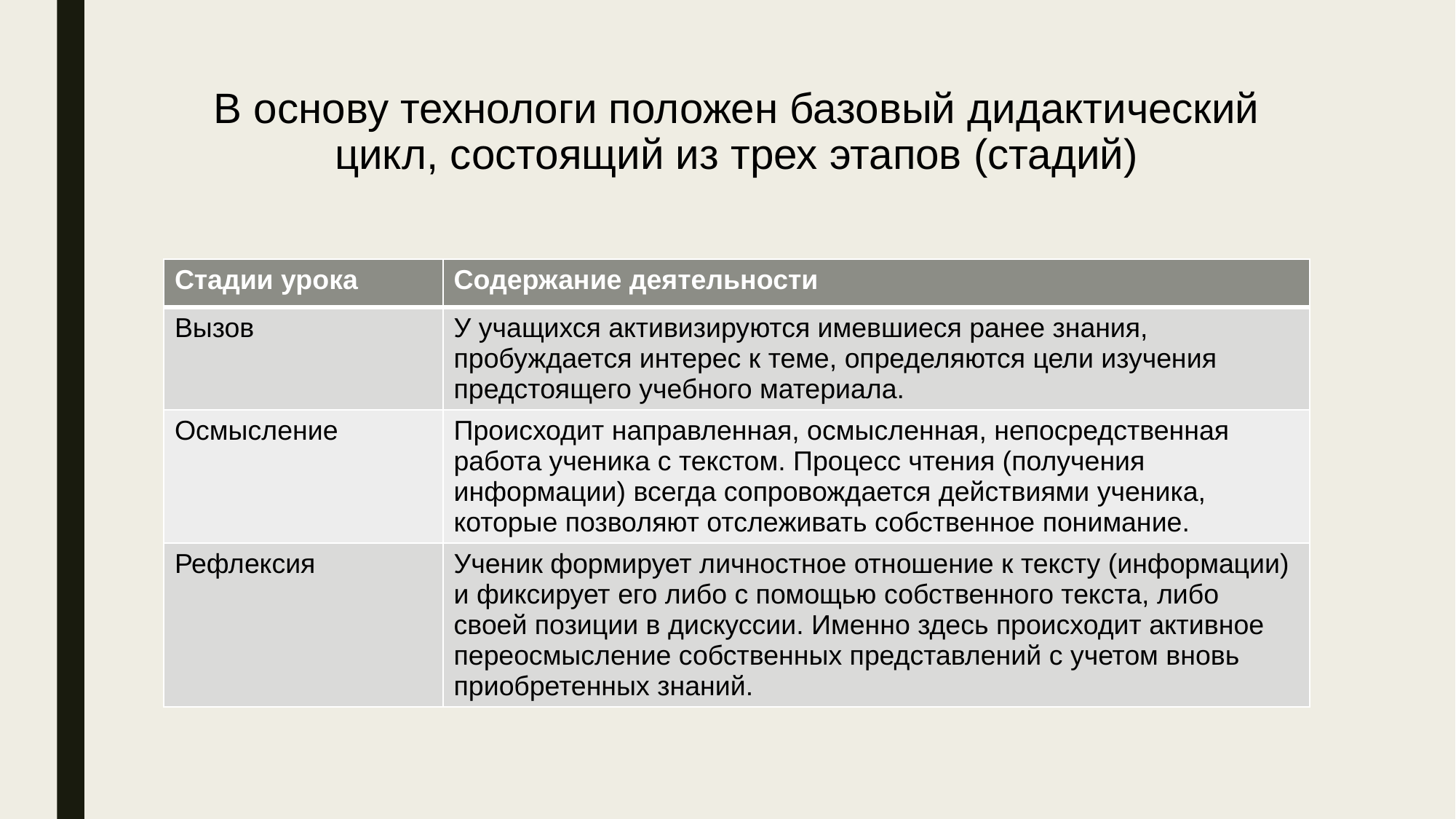

# В основу технологи положен базовый дидактический цикл, состоящий из трех этапов (стадий)
| Стадии урока | Содержание деятельности |
| --- | --- |
| Вызов | У учащихся активизируются имевшиеся ранее знания, пробуждается интерес к теме, определяются цели изучения предстоящего учебного материала. |
| Осмысление | Происходит направленная, осмысленная, непосредственная работа ученика с текстом. Процесс чтения (получения информации) всегда сопровождается действиями ученика, которые позволяют отслеживать собственное понимание. |
| Рефлексия | Ученик формирует личностное отношение к тексту (информации) и фиксирует его либо с помощью собственного текста, либо своей позиции в дискуссии. Именно здесь происходит активное переосмысление собственных представлений с учетом вновь приобретенных знаний. |